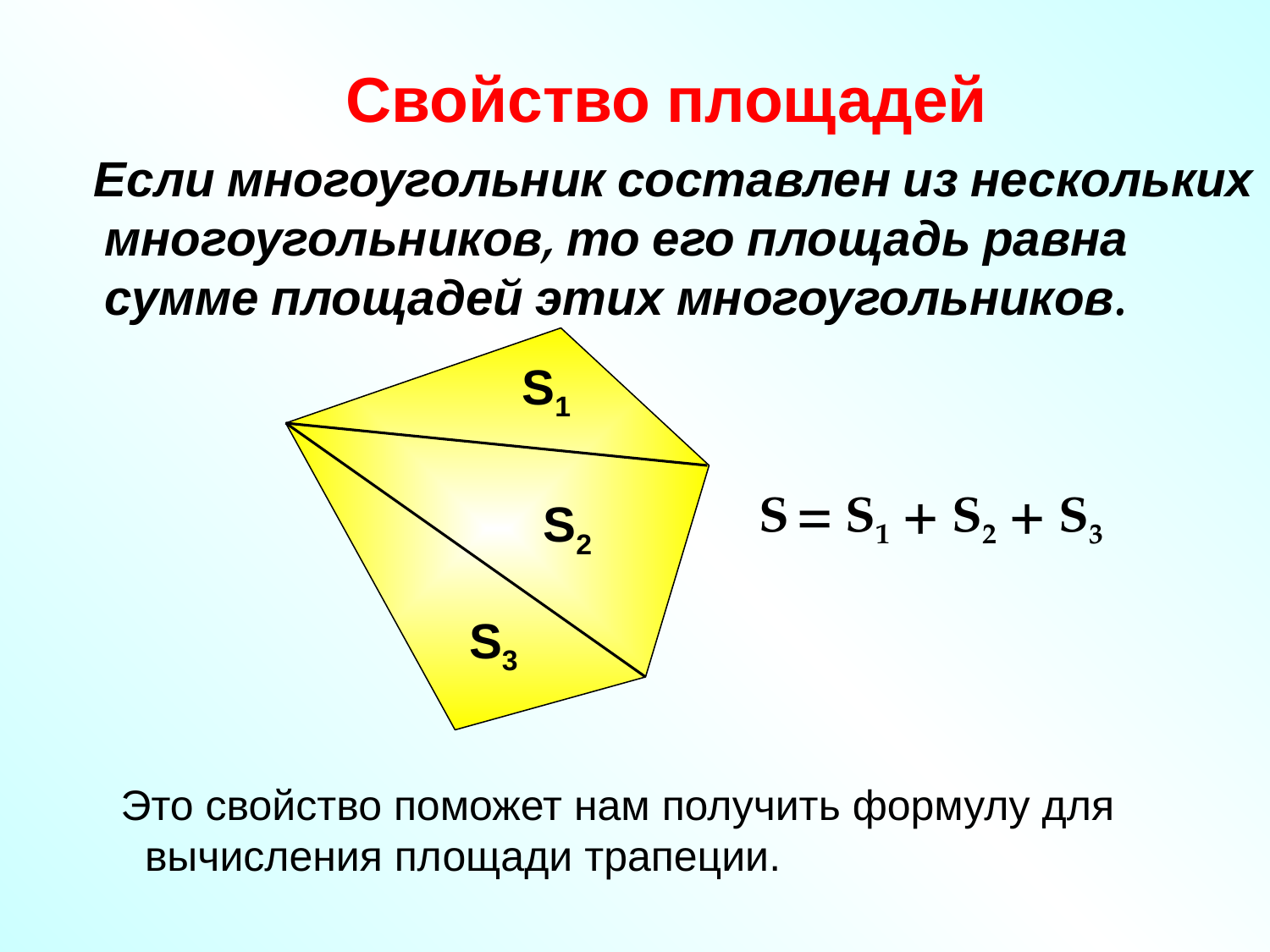

Свойство площадей
   Если многоугольник составлен из нескольких многоугольников, то его площадь равна сумме площадей этих многоугольников.

S1
S2
S3

S = S1 + S2 + S3
  Это свойство поможет нам получить формулу для вычисления площади трапеции.